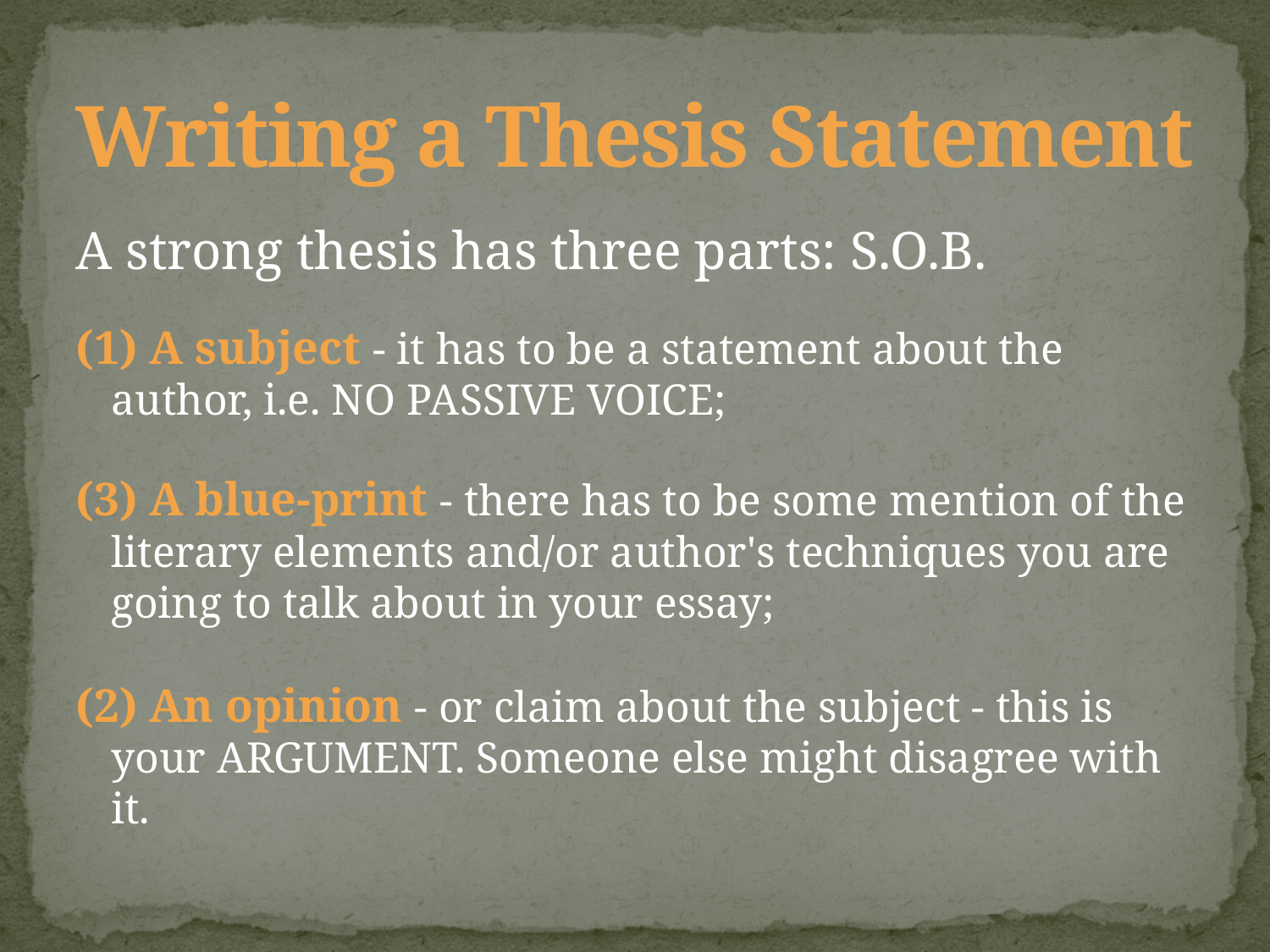

# Writing a Thesis Statement
A strong thesis has three parts: S.O.B.

(1) A subject - it has to be a statement about the author, i.e. NO PASSIVE VOICE;

(3) A blue-print - there has to be some mention of the literary elements and/or author's techniques you are going to talk about in your essay;

(2) An opinion - or claim about the subject - this is your ARGUMENT. Someone else might disagree with it.